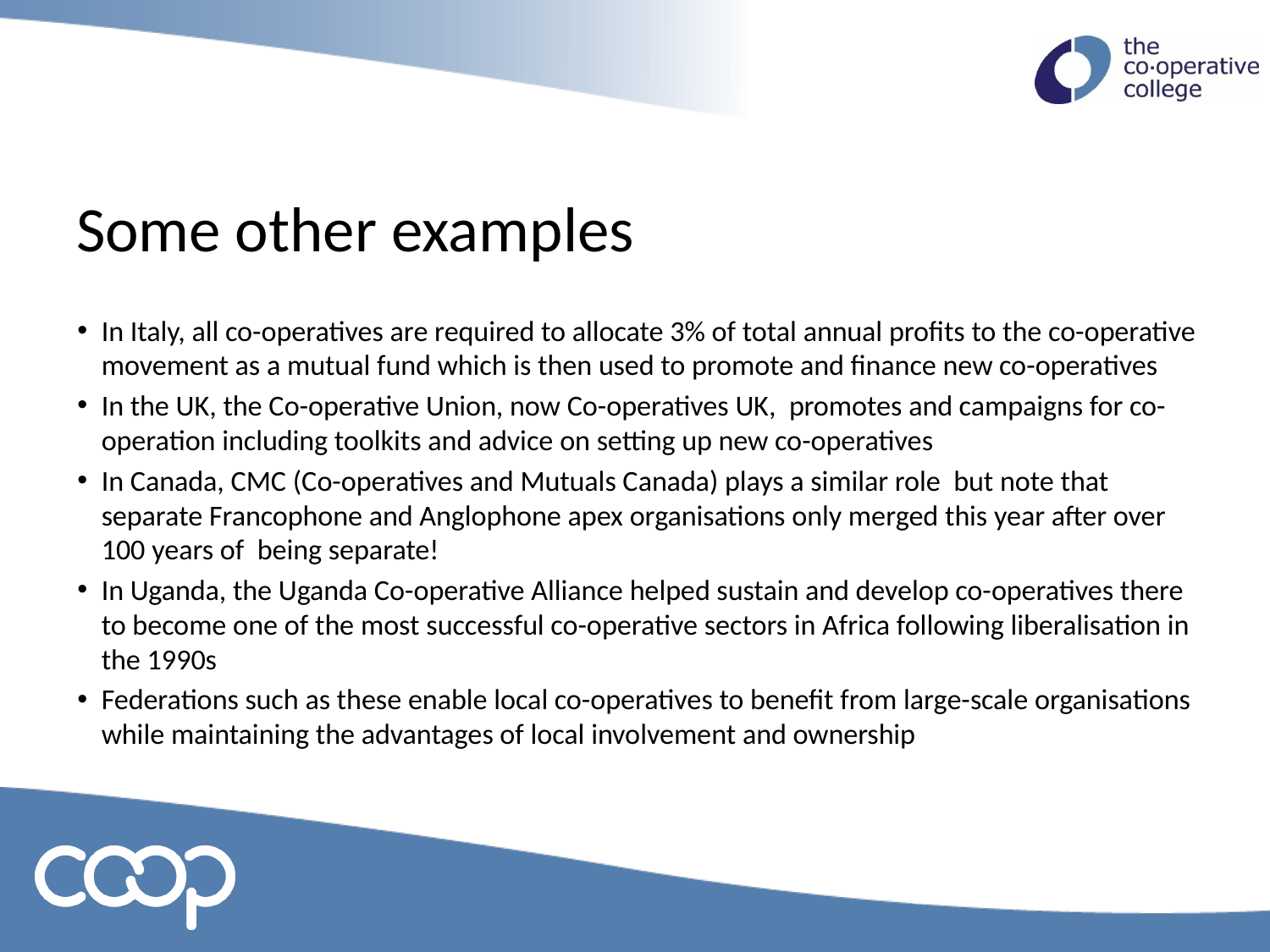

# Some other examples
In Italy, all co-operatives are required to allocate 3% of total annual profits to the co-operative movement as a mutual fund which is then used to promote and finance new co-operatives
In the UK, the Co-operative Union, now Co-operatives UK,  promotes and campaigns for co-operation including toolkits and advice on setting up new co-operatives
In Canada, CMC (Co-operatives and Mutuals Canada) plays a similar role  but note that separate Francophone and Anglophone apex organisations only merged this year after over 100 years of  being separate!
In Uganda, the Uganda Co-operative Alliance helped sustain and develop co-operatives there to become one of the most successful co-operative sectors in Africa following liberalisation in the 1990s
Federations such as these enable local co-operatives to benefit from large-scale organisations while maintaining the advantages of local involvement and ownership